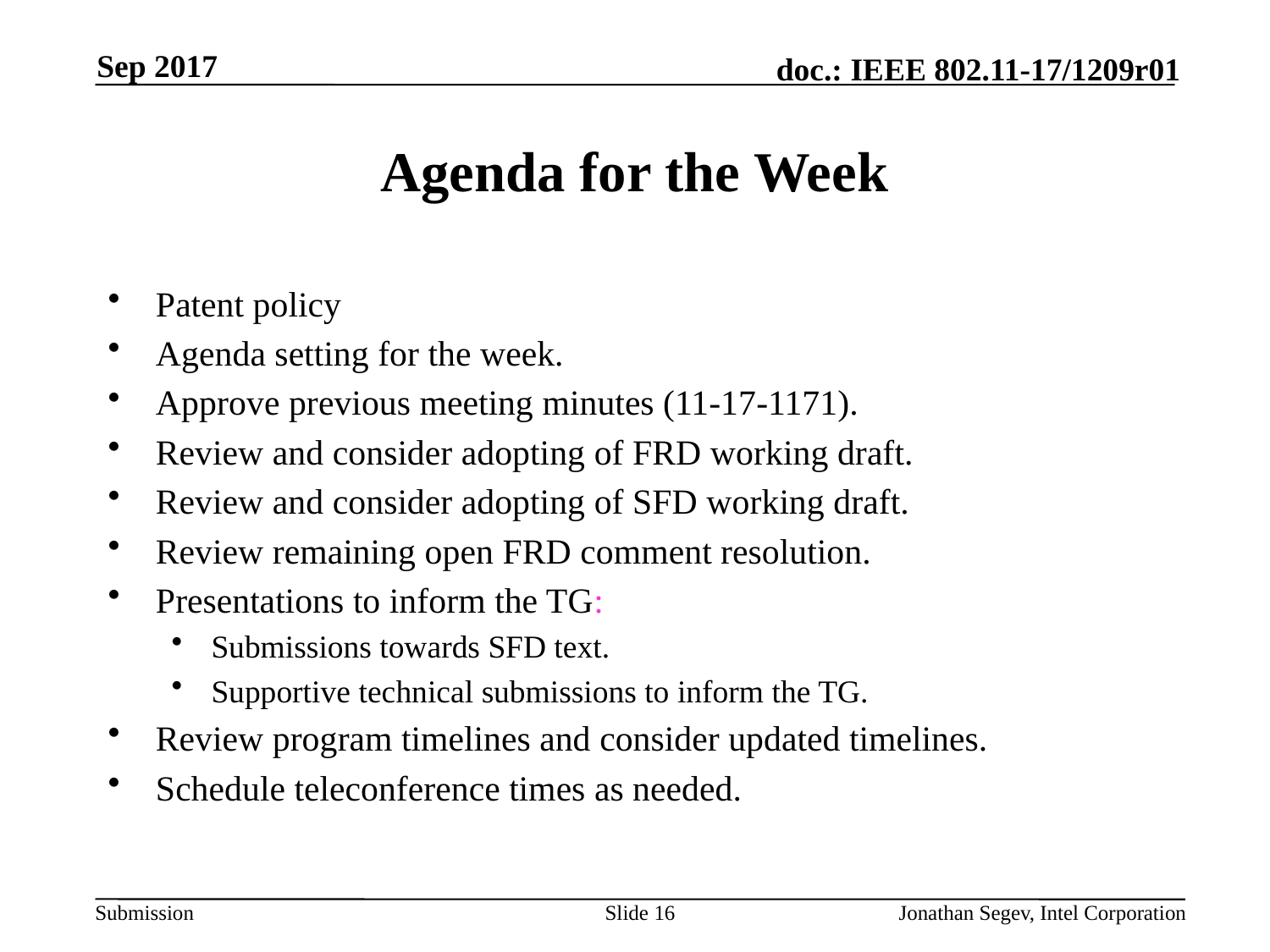

Sep 2017
# Agenda for the Week
Patent policy
Agenda setting for the week.
Approve previous meeting minutes (11-17-1171).
Review and consider adopting of FRD working draft.
Review and consider adopting of SFD working draft.
Review remaining open FRD comment resolution.
Presentations to inform the TG:
Submissions towards SFD text.
Supportive technical submissions to inform the TG.
Review program timelines and consider updated timelines.
Schedule teleconference times as needed.

Slide 16
Jonathan Segev, Intel Corporation